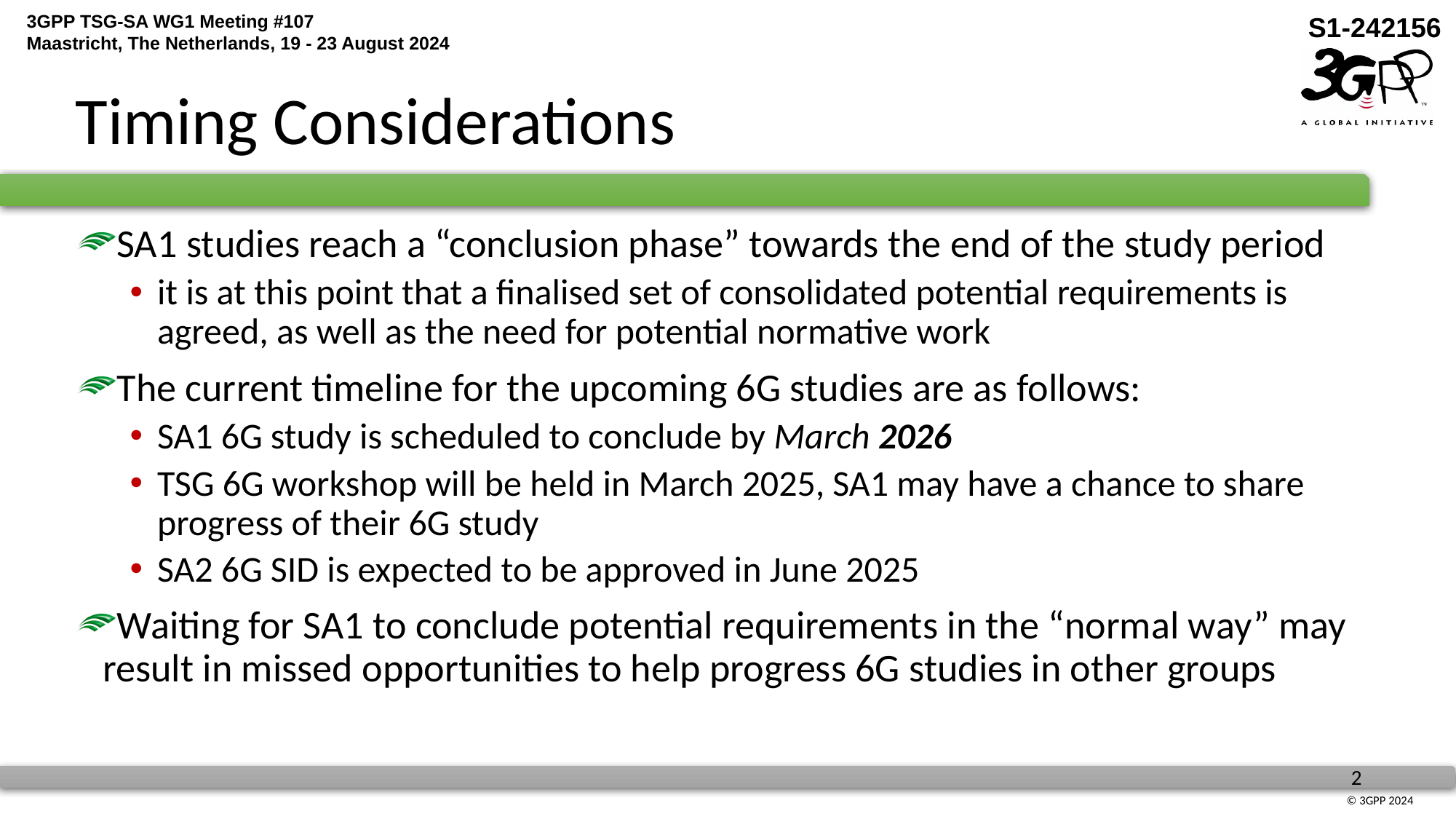

# Timing Considerations
SA1 studies reach a “conclusion phase” towards the end of the study period
it is at this point that a finalised set of consolidated potential requirements is agreed, as well as the need for potential normative work
The current timeline for the upcoming 6G studies are as follows:
SA1 6G study is scheduled to conclude by March 2026
TSG 6G workshop will be held in March 2025, SA1 may have a chance to share progress of their 6G study
SA2 6G SID is expected to be approved in June 2025
Waiting for SA1 to conclude potential requirements in the “normal way” may result in missed opportunities to help progress 6G studies in other groups